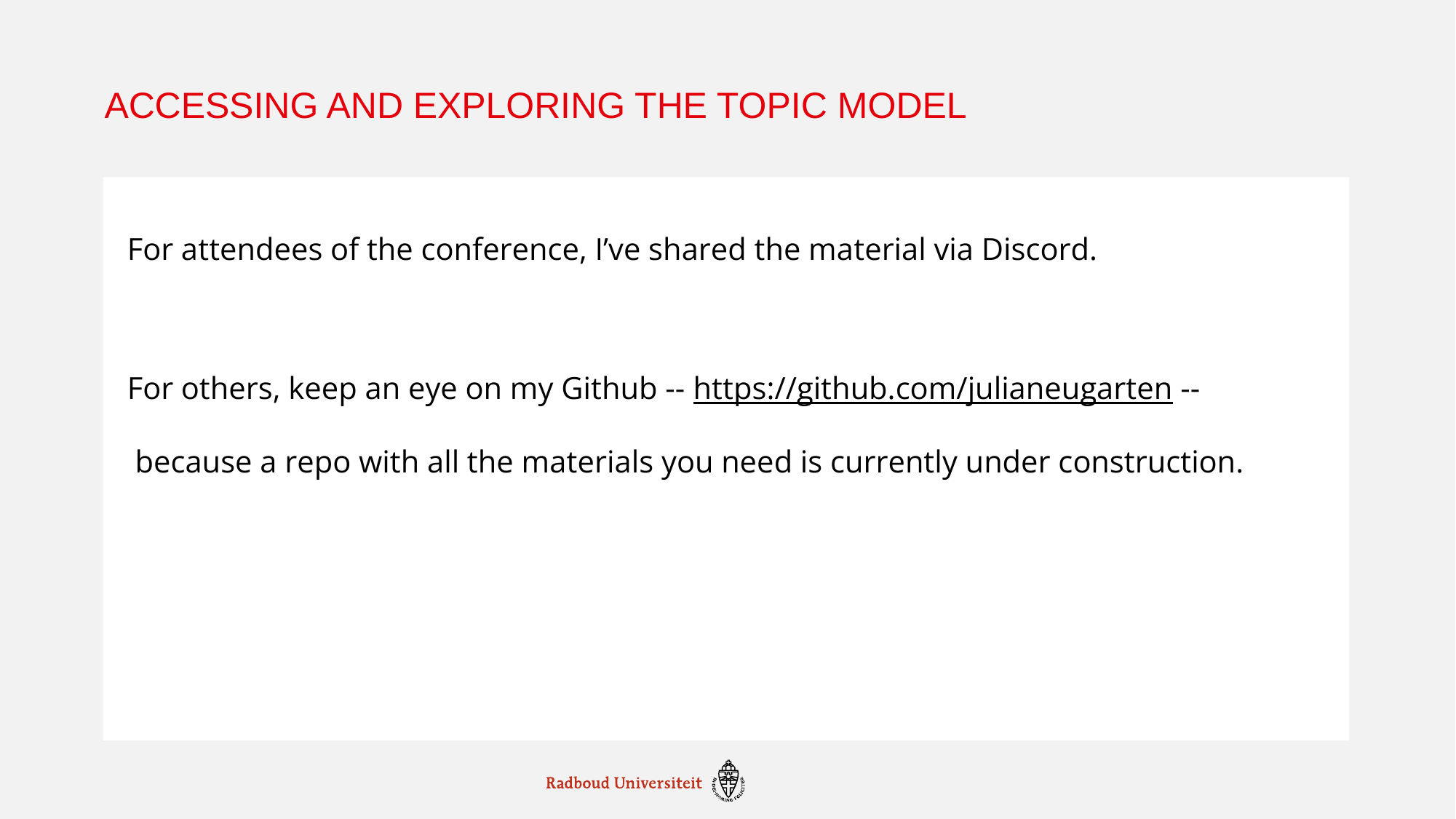

# Accessing and exploring the topic model
For attendees of the conference, I’ve shared the material via Discord.

For others, keep an eye on my Github -- https://github.com/julianeugarten --
 because a repo with all the materials you need is currently under construction.